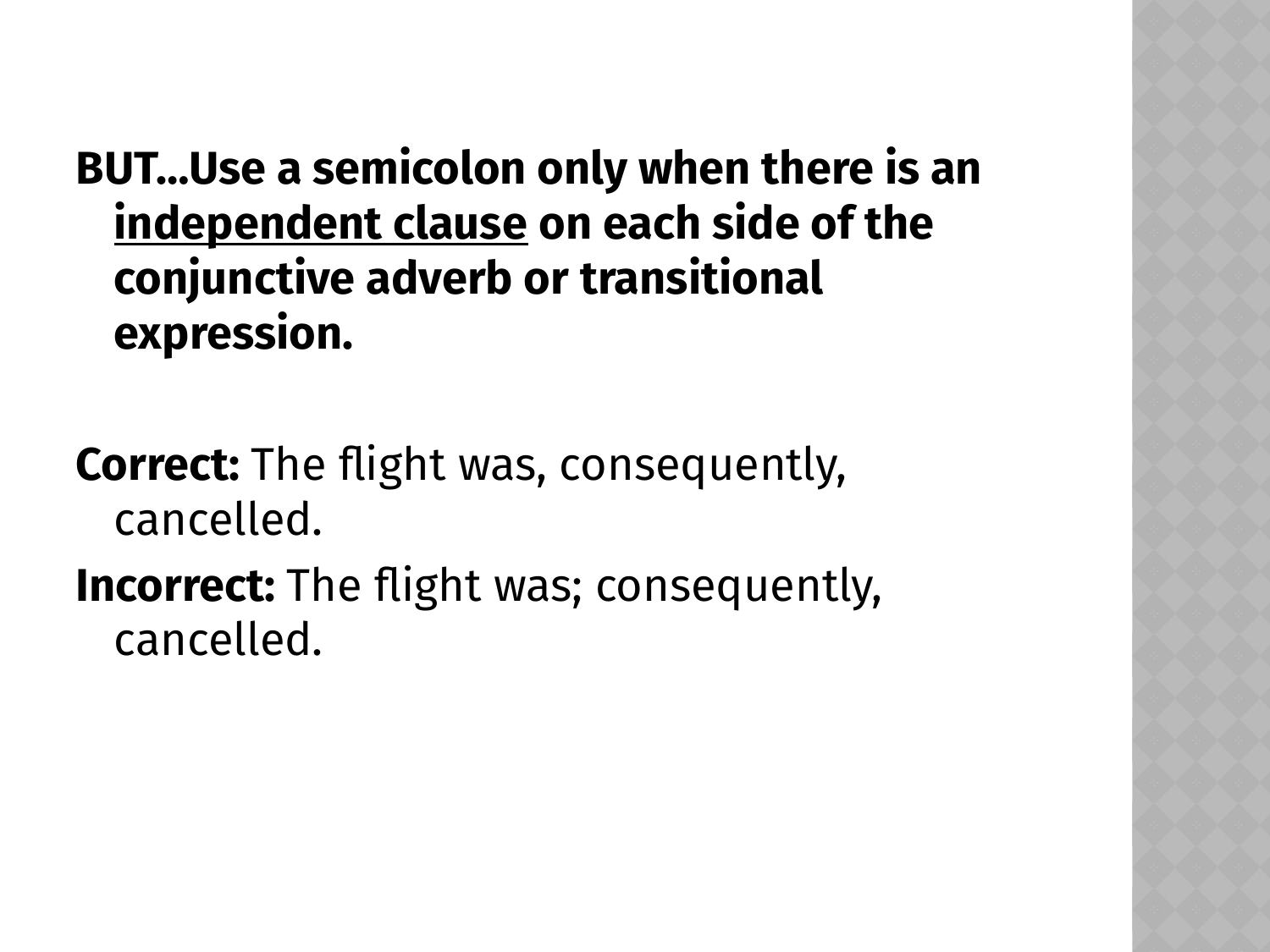

BUT…Use a semicolon only when there is an independent clause on each side of the conjunctive adverb or transitional expression.

Correct: The flight was, consequently, cancelled.
Incorrect: The flight was; consequently, cancelled.